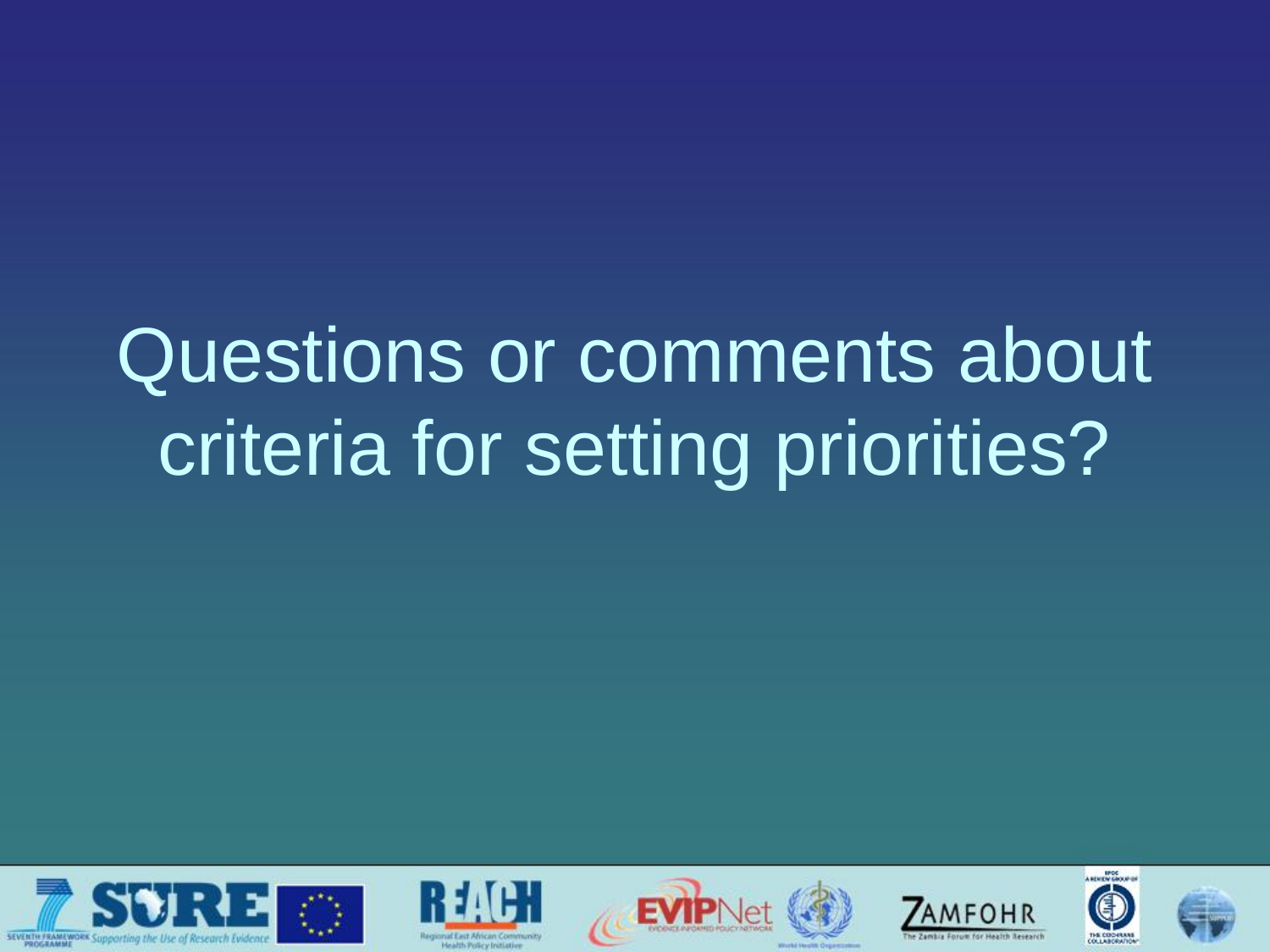

# Questions or comments about criteria for setting priorities?